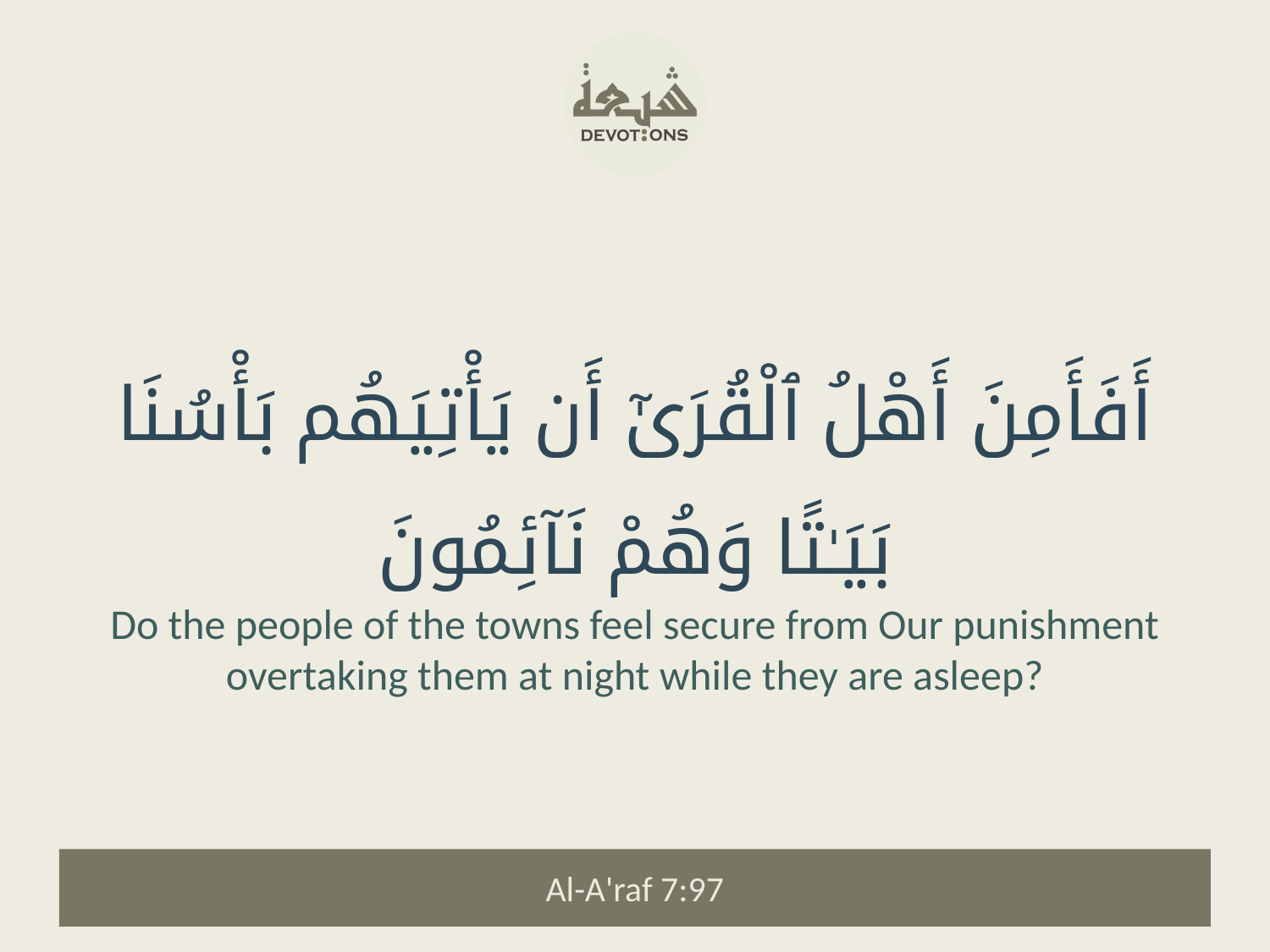

أَفَأَمِنَ أَهْلُ ٱلْقُرَىٰٓ أَن يَأْتِيَهُم بَأْسُنَا بَيَـٰتًا وَهُمْ نَآئِمُونَ
Do the people of the towns feel secure from Our punishment overtaking them at night while they are asleep?
Al-A'raf 7:97